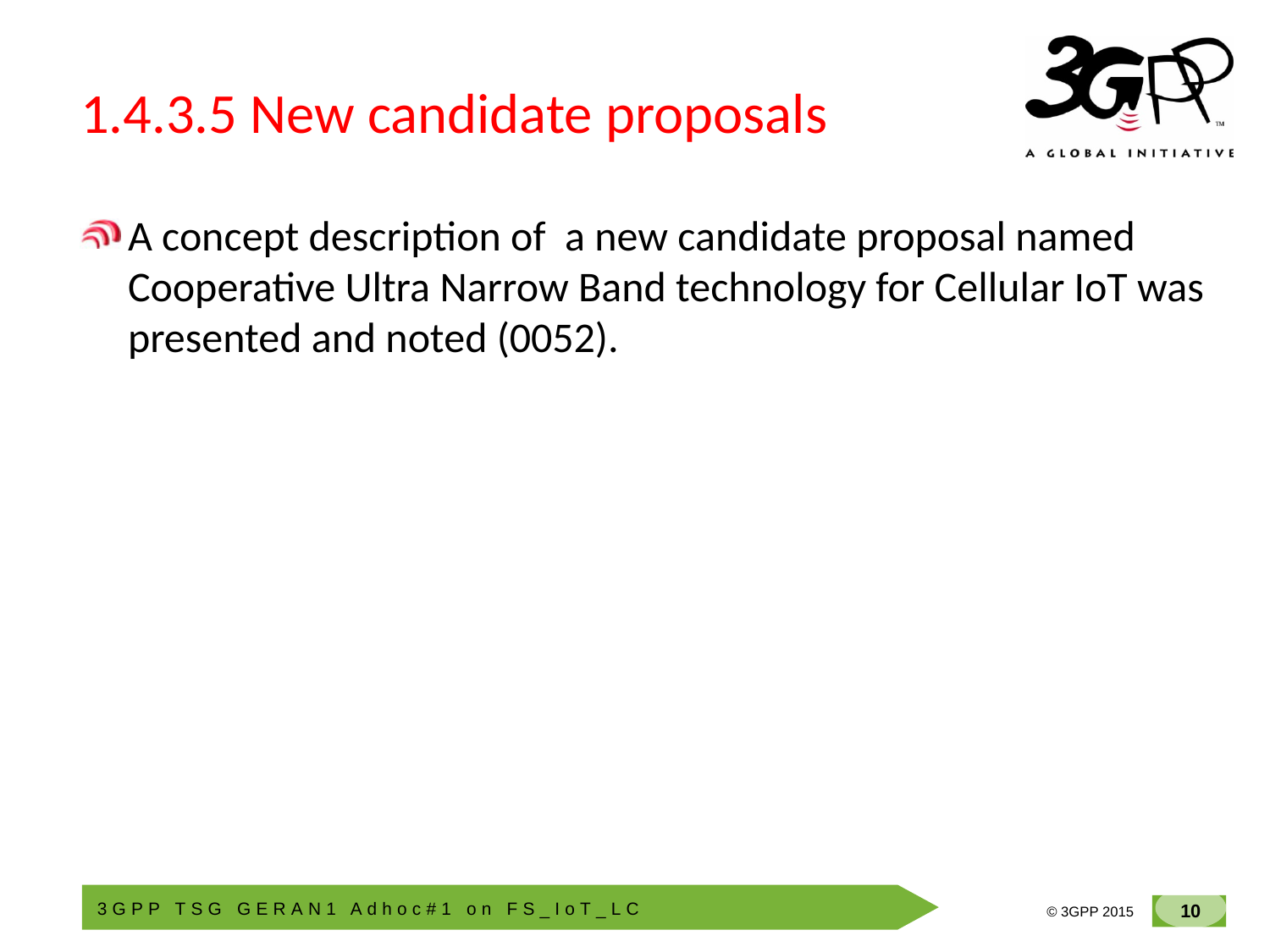

# 1.4.3.5 New candidate proposals
A concept description of  a new candidate proposal named Cooperative Ultra Narrow Band technology for Cellular IoT was presented and noted (0052).